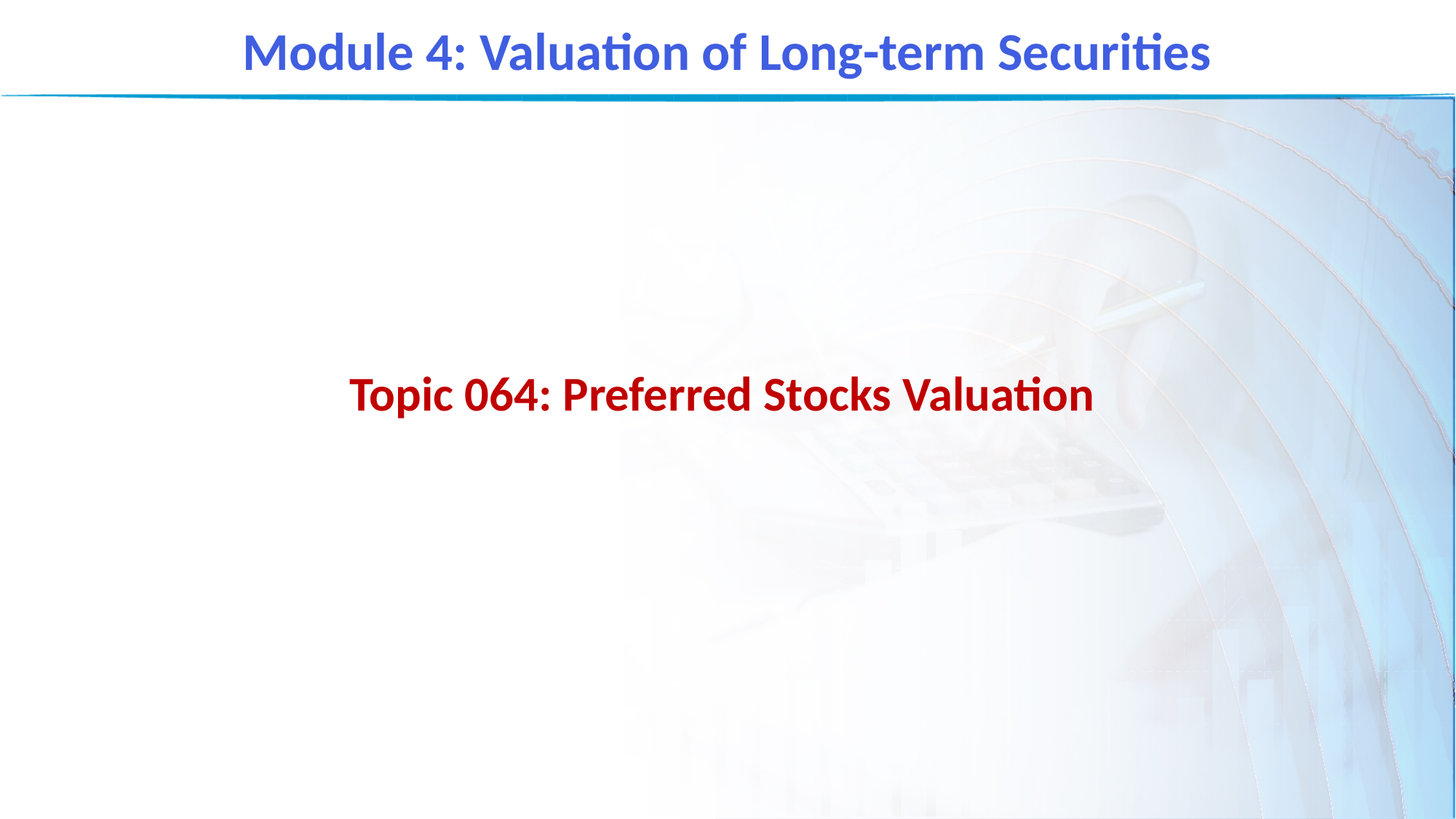

Module 4: Valuation of Long-term Securities
Topic 064: Preferred Stocks Valuation